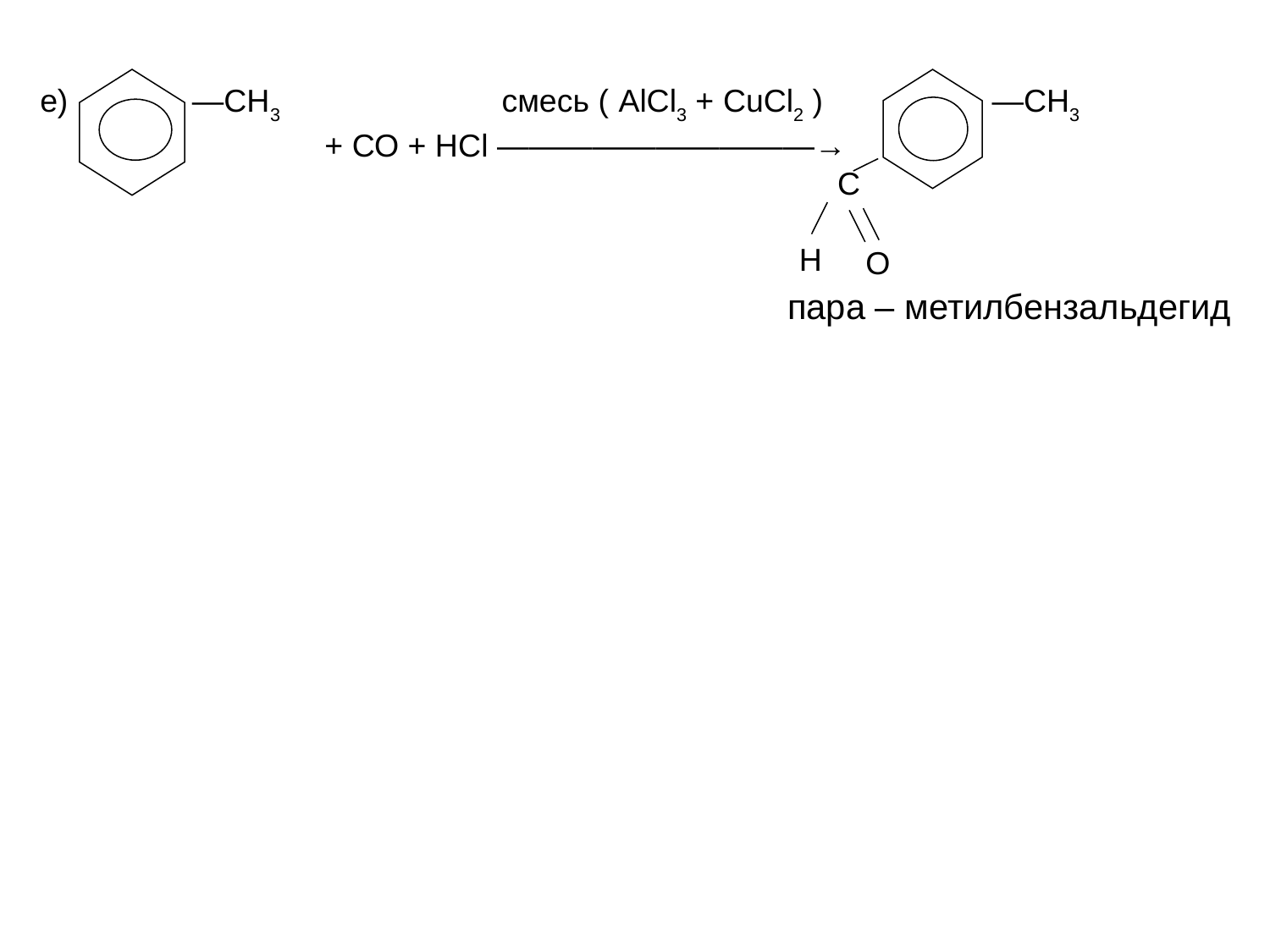

е)              —СН3                         смесь ( AlCl3 + CuCl2 )                   —CH3
                                      + СО + НСl ——————————→

                                                                                                  C

                                                             H

O
                                                                                     пара – метилбензальдегид